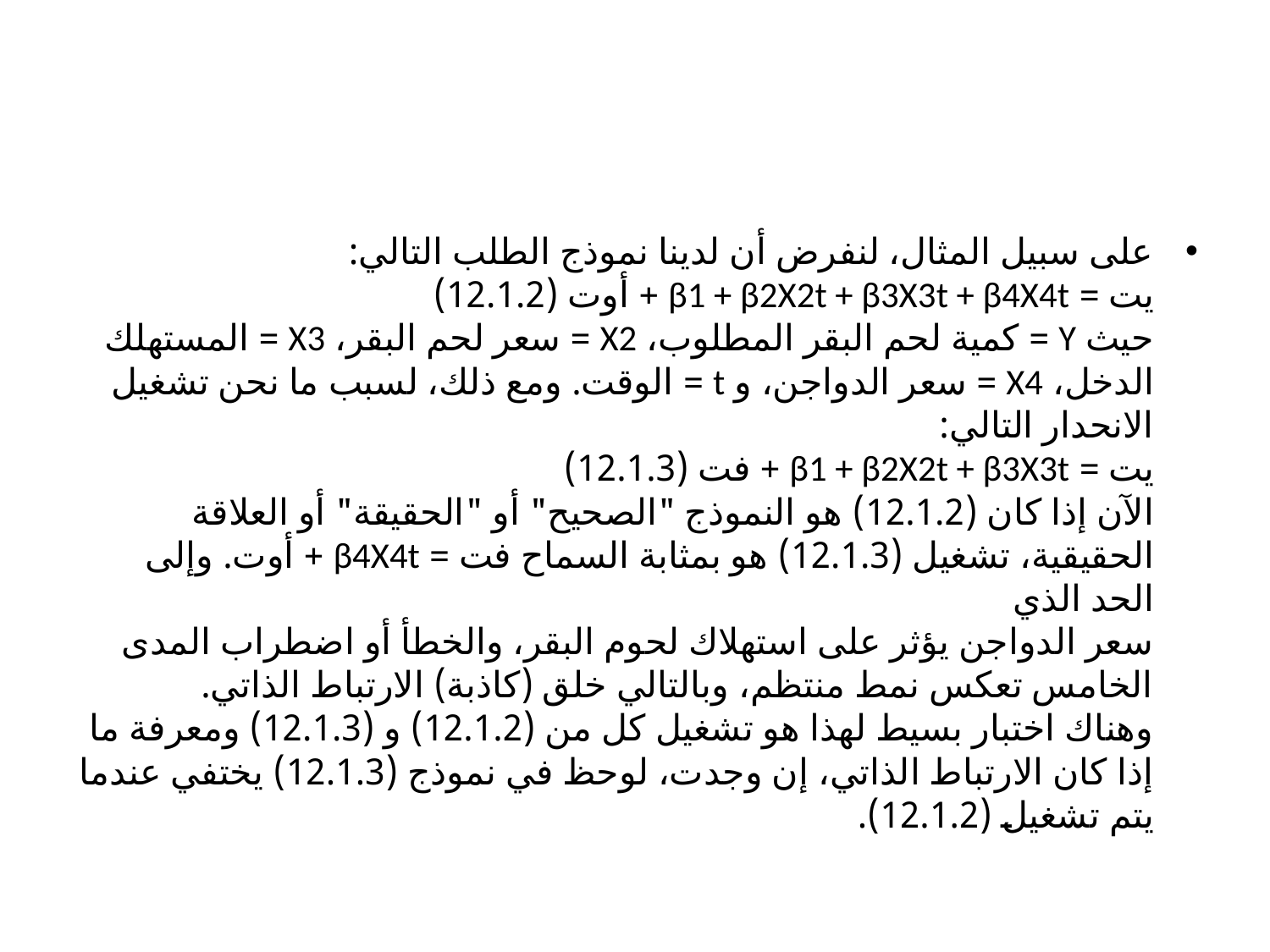

#
على سبيل المثال، لنفرض أن لدينا نموذج الطلب التالي:
يت = β1 + β2X2t + β3X3t + β4X4t + أوت (12.1.2)
حيث Y = كمية لحم البقر المطلوب، X2 = سعر لحم البقر، X3 = المستهلك
الدخل، X4 = سعر الدواجن، و t = الوقت. ومع ذلك، لسبب ما نحن تشغيل
الانحدار التالي:
يت = β1 + β2X2t + β3X3t + فت (12.1.3)
الآن إذا كان (12.1.2) هو النموذج "الصحيح" أو "الحقيقة" أو العلاقة الحقيقية، تشغيل (12.1.3) هو بمثابة السماح فت = β4X4t + أوت. وإلى الحد الذي
سعر الدواجن يؤثر على استهلاك لحوم البقر، والخطأ أو اضطراب المدى الخامس تعكس نمط منتظم، وبالتالي خلق (كاذبة) الارتباط الذاتي.
وهناك اختبار بسيط لهذا هو تشغيل كل من (12.1.2) و (12.1.3) ومعرفة ما إذا كان الارتباط الذاتي، إن وجدت، لوحظ في نموذج (12.1.3) يختفي عندما يتم تشغيل (12.1.2).